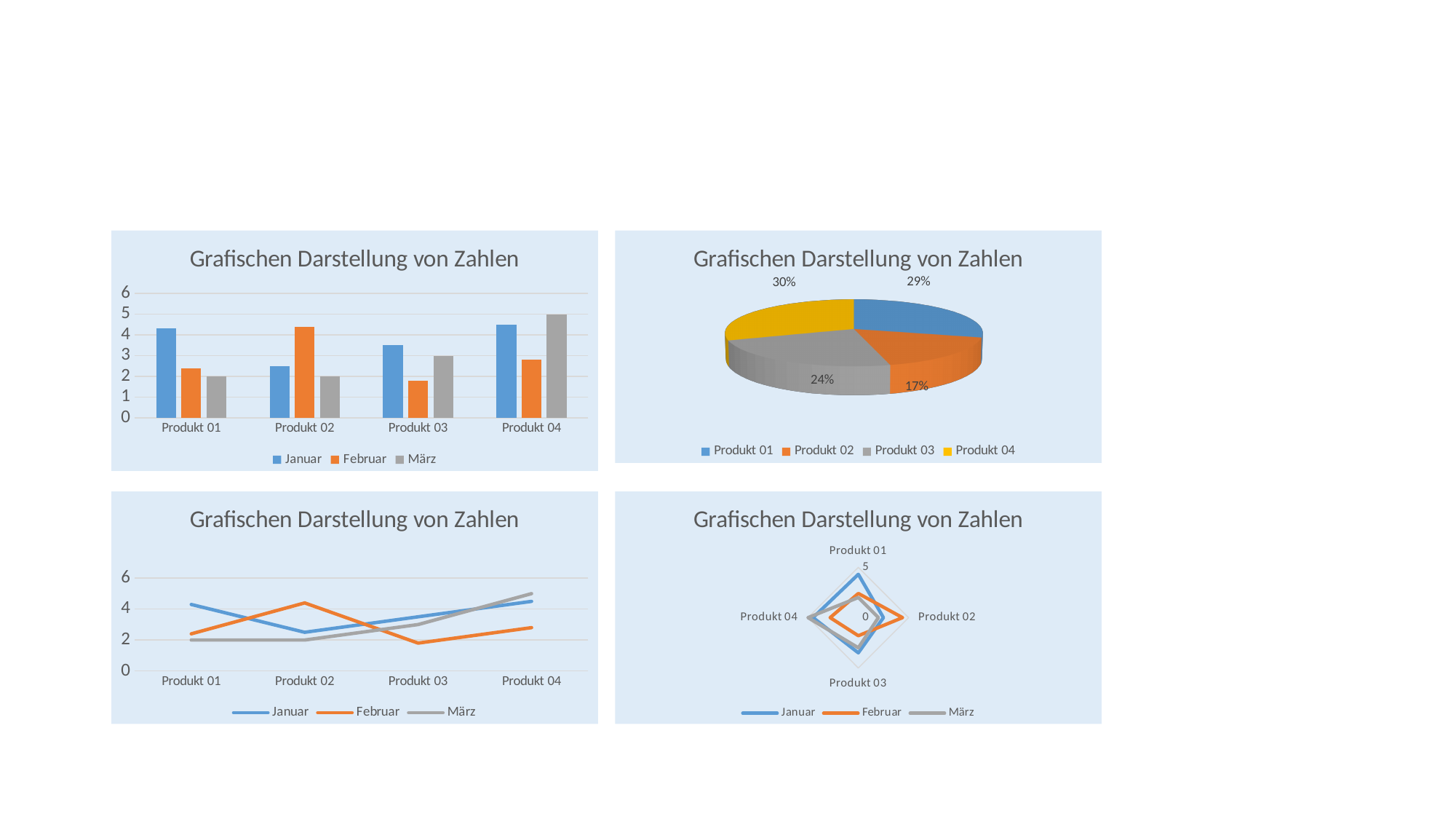

#

[unsupported chart]

### Chart: Grafischen Darstellung von Zahlen

| Category | Januar | Februar | März |
|---|---|---|---|
| Produkt 01 | 4.3 | 2.4 | 2.0 |
| Produkt 02 | 2.5 | 4.4 | 2.0 |
| Produkt 03 | 3.5 | 1.8 | 3.0 |
| Produkt 04 | 4.5 | 2.8 | 5.0 |

### Chart: Grafischen Darstellung von Zahlen

| Category | Januar | Februar | März |
|---|---|---|---|
| Produkt 01 | 4.3 | 2.4 | 2.0 |
| Produkt 02 | 2.5 | 4.4 | 2.0 |
| Produkt 03 | 3.5 | 1.8 | 3.0 |
| Produkt 04 | 4.5 | 2.8 | 5.0 |

### Chart: Grafischen Darstellung von Zahlen

| Category | Januar | Februar | März |
|---|---|---|---|
| Produkt 01 | 4.3 | 2.4 | 2.0 |
| Produkt 02 | 2.5 | 4.4 | 2.0 |
| Produkt 03 | 3.5 | 1.8 | 3.0 |
| Produkt 04 | 4.5 | 2.8 | 5.0 |